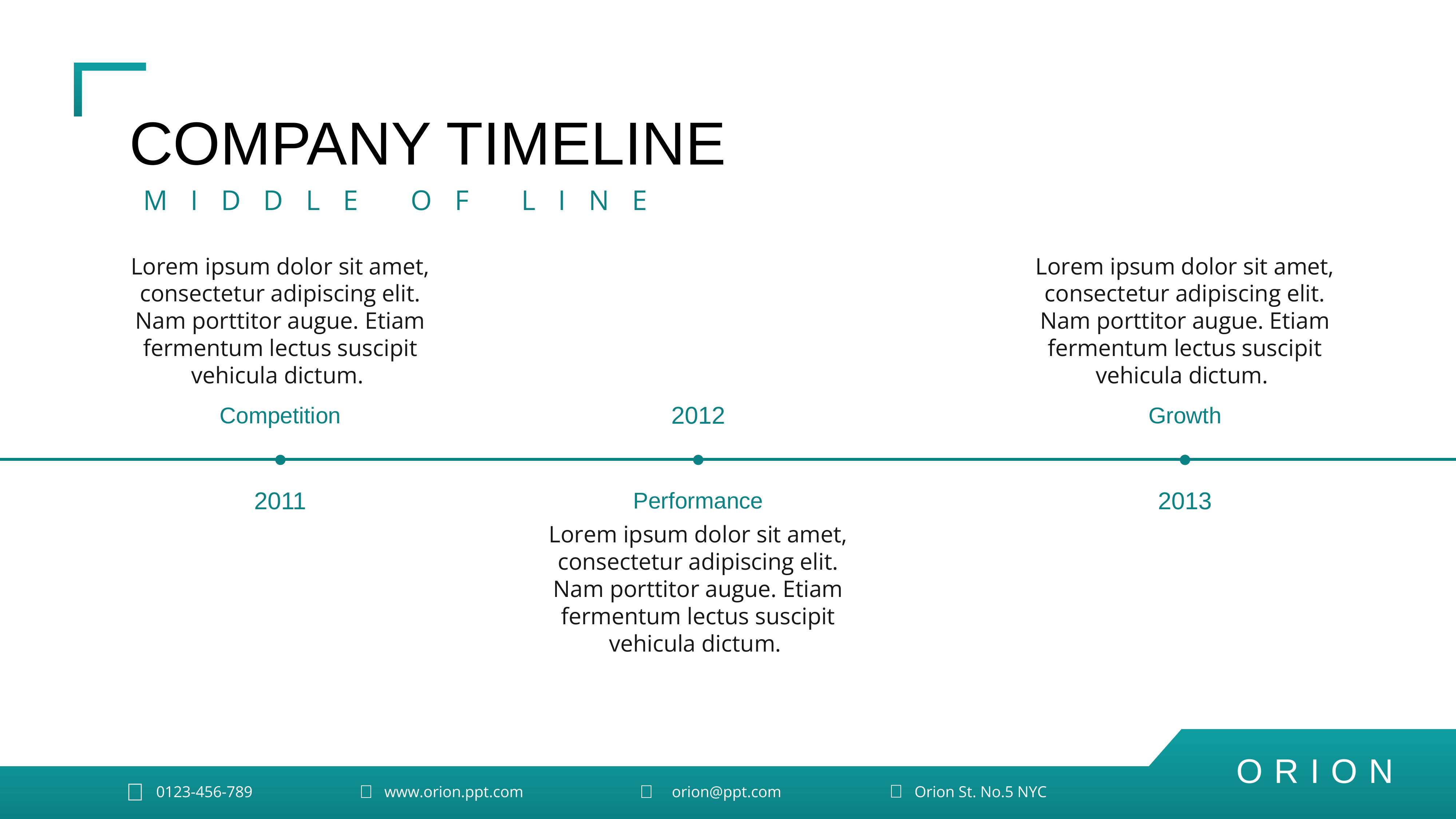

COMPANY TIMELINE
MIDDLE OF LINE
Lorem ipsum dolor sit amet, consectetur adipiscing elit. Nam porttitor augue. Etiam fermentum lectus suscipit vehicula dictum.
Lorem ipsum dolor sit amet, consectetur adipiscing elit. Nam porttitor augue. Etiam fermentum lectus suscipit vehicula dictum.
2012
Competition
Growth

2011
2013
Performance
Lorem ipsum dolor sit amet, consectetur adipiscing elit. Nam porttitor augue. Etiam fermentum lectus suscipit vehicula dictum.